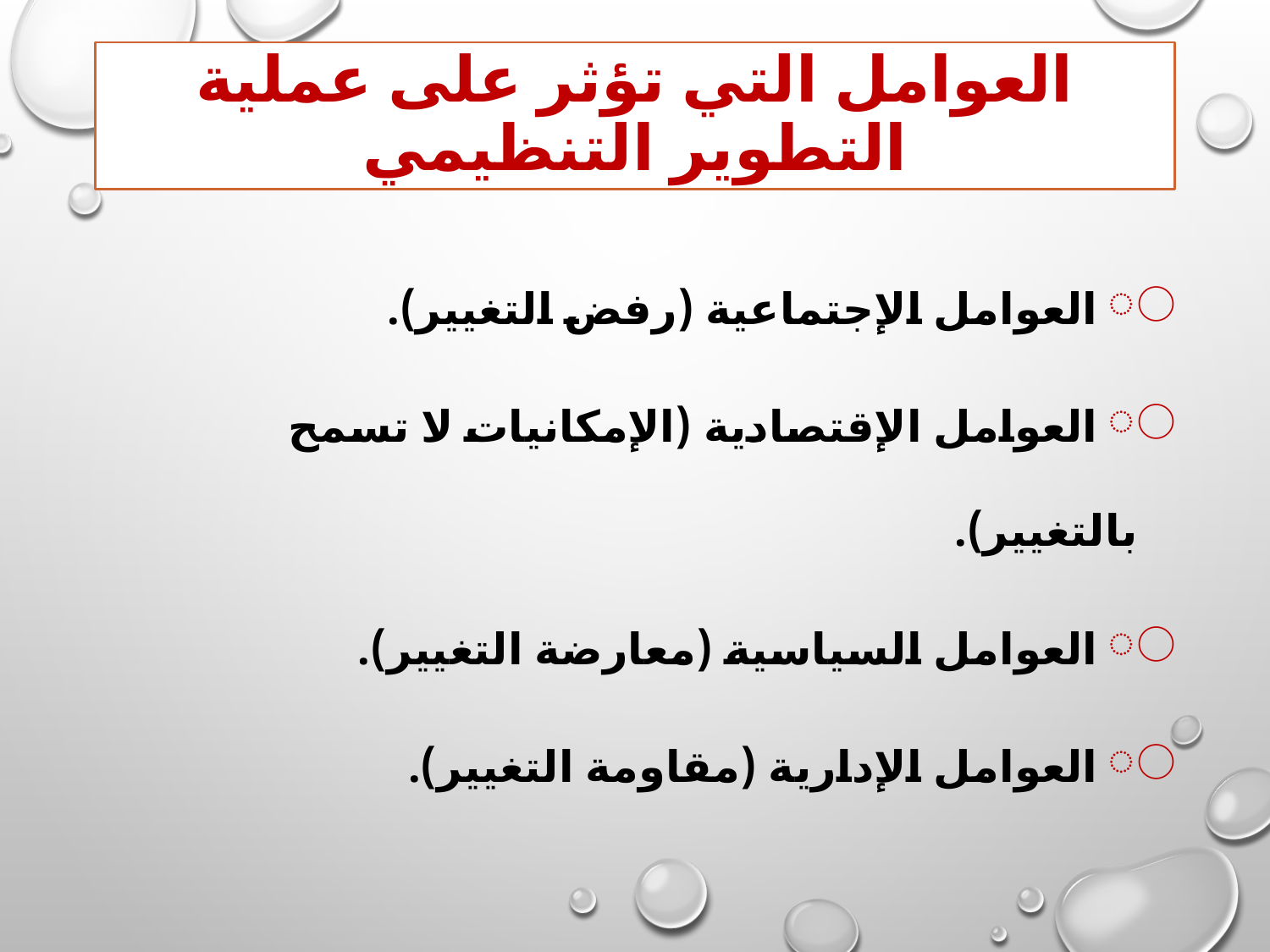

# العوامل التي تؤثر على عملية التطوير التنظيمي
 العوامل الإجتماعية (رفض التغيير).
 العوامل الإقتصادية (الإمكانيات لا تسمح بالتغيير).
 العوامل السياسية (معارضة التغيير).
 العوامل الإدارية (مقاومة التغيير).